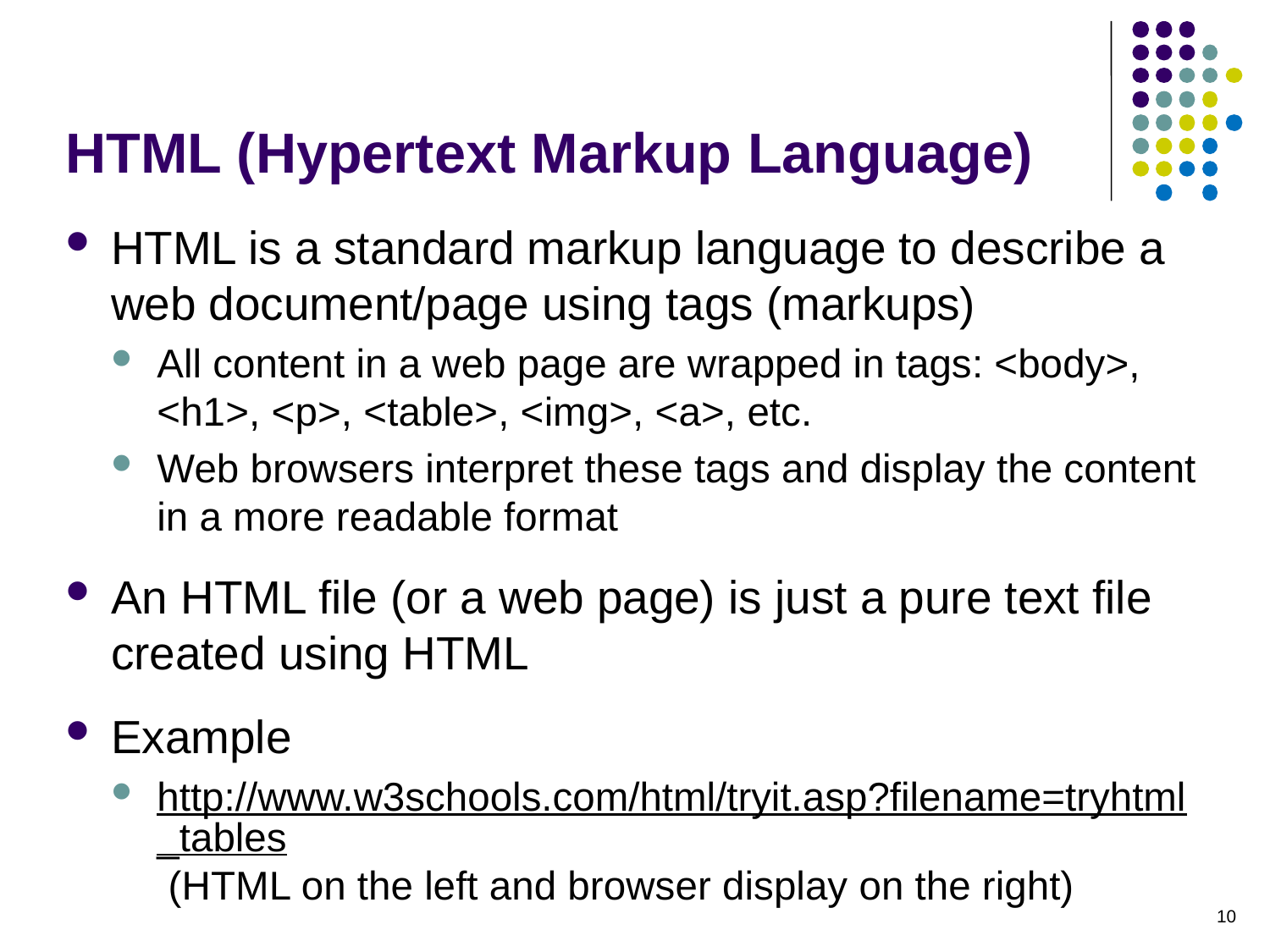

# HTML (Hypertext Markup Language)
HTML is a standard markup language to describe a web document/page using tags (markups)
All content in a web page are wrapped in tags: <body>, <h1>, <p>, <table>, <img>, <a>, etc.
Web browsers interpret these tags and display the content in a more readable format
An HTML file (or a web page) is just a pure text file created using HTML
Example
http://www.w3schools.com/html/tryit.asp?filename=tryhtml_tables (HTML on the left and browser display on the right)
10